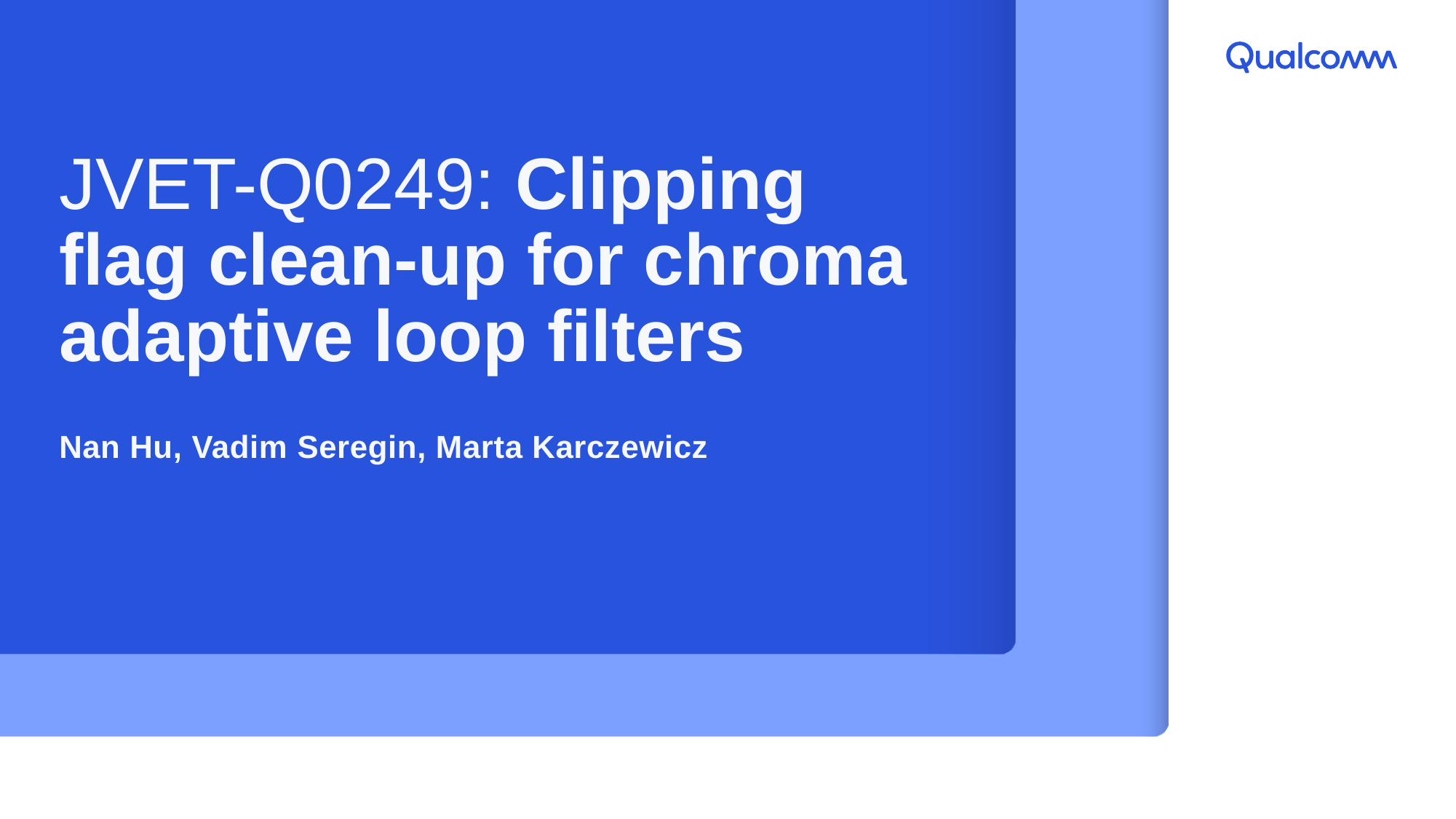

# JVET-Q0249: Clipping flag clean-up for chroma adaptive loop filters
Nan Hu, Vadim Seregin, Marta Karczewicz